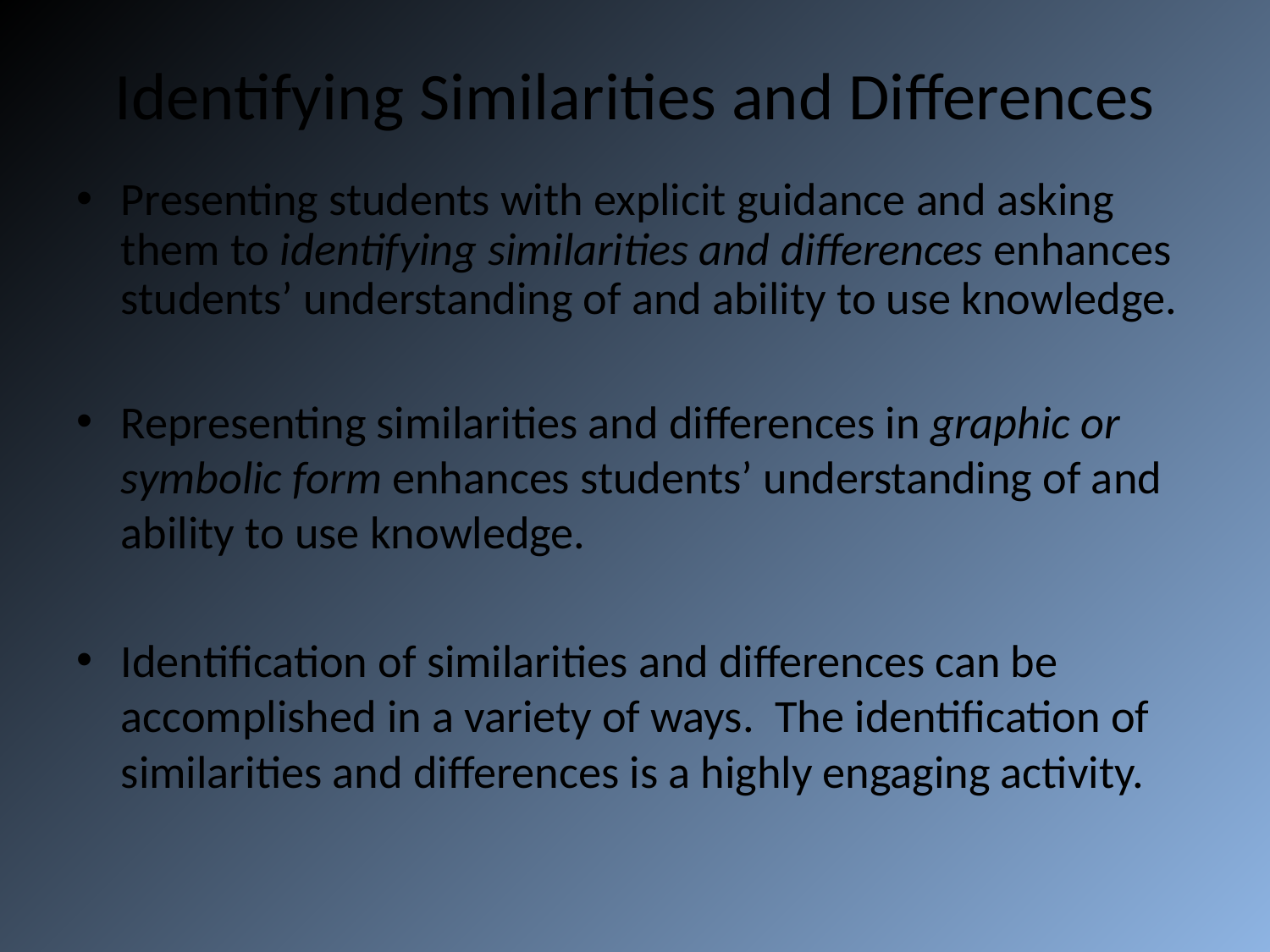

# Identifying Similarities and Differences
Presenting students with explicit guidance and asking them to identifying similarities and differences enhances students’ understanding of and ability to use knowledge.

Representing similarities and differences in graphic or symbolic form enhances students’ understanding of and ability to use knowledge.

Identification of similarities and differences can be accomplished in a variety of ways.  The identification of similarities and differences is a highly engaging activity.